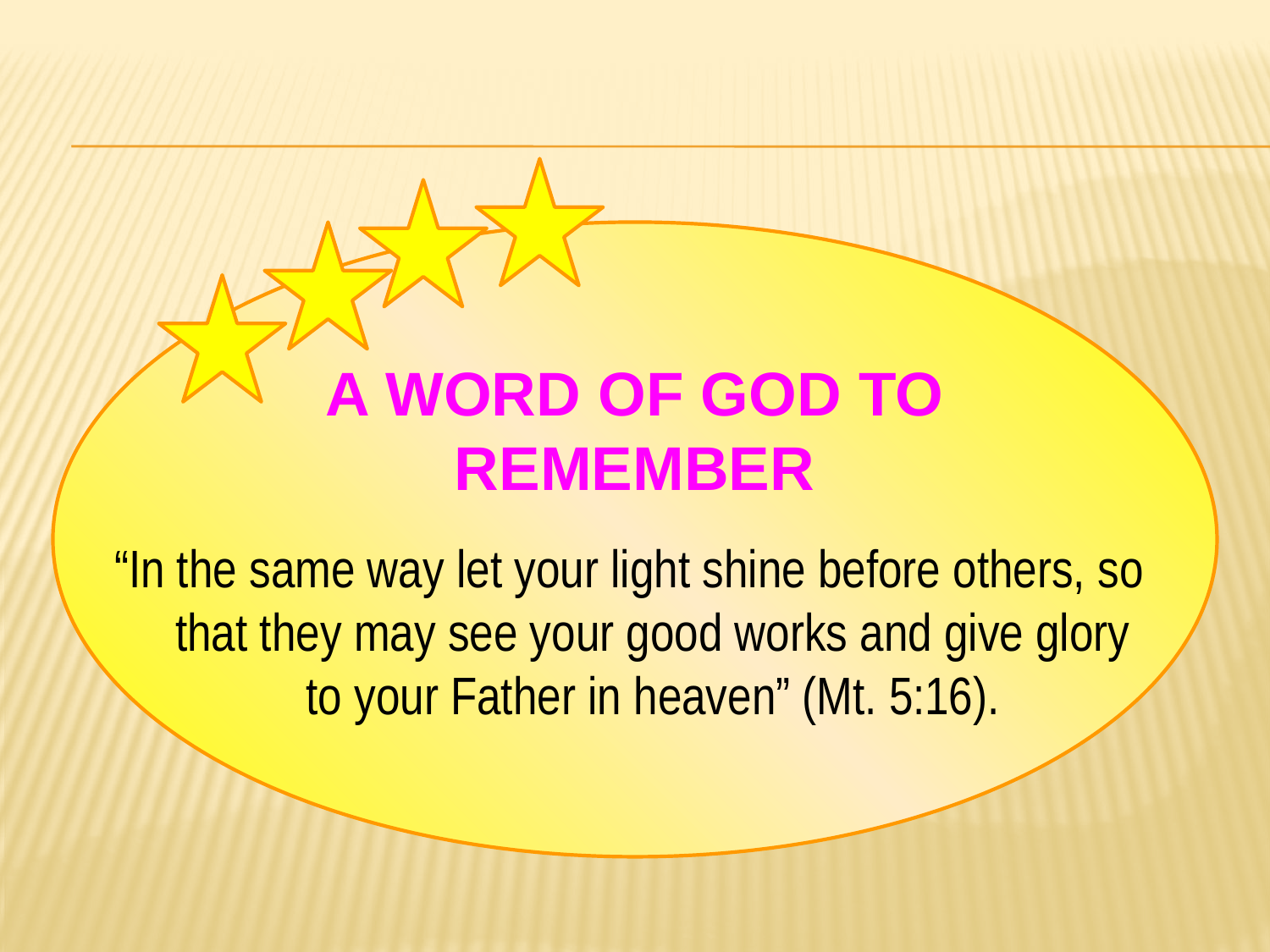

# A Word of God to Remember
“In the same way let your light shine before others, so that they may see your good works and give glory to your Father in heaven” (Mt. 5:16).